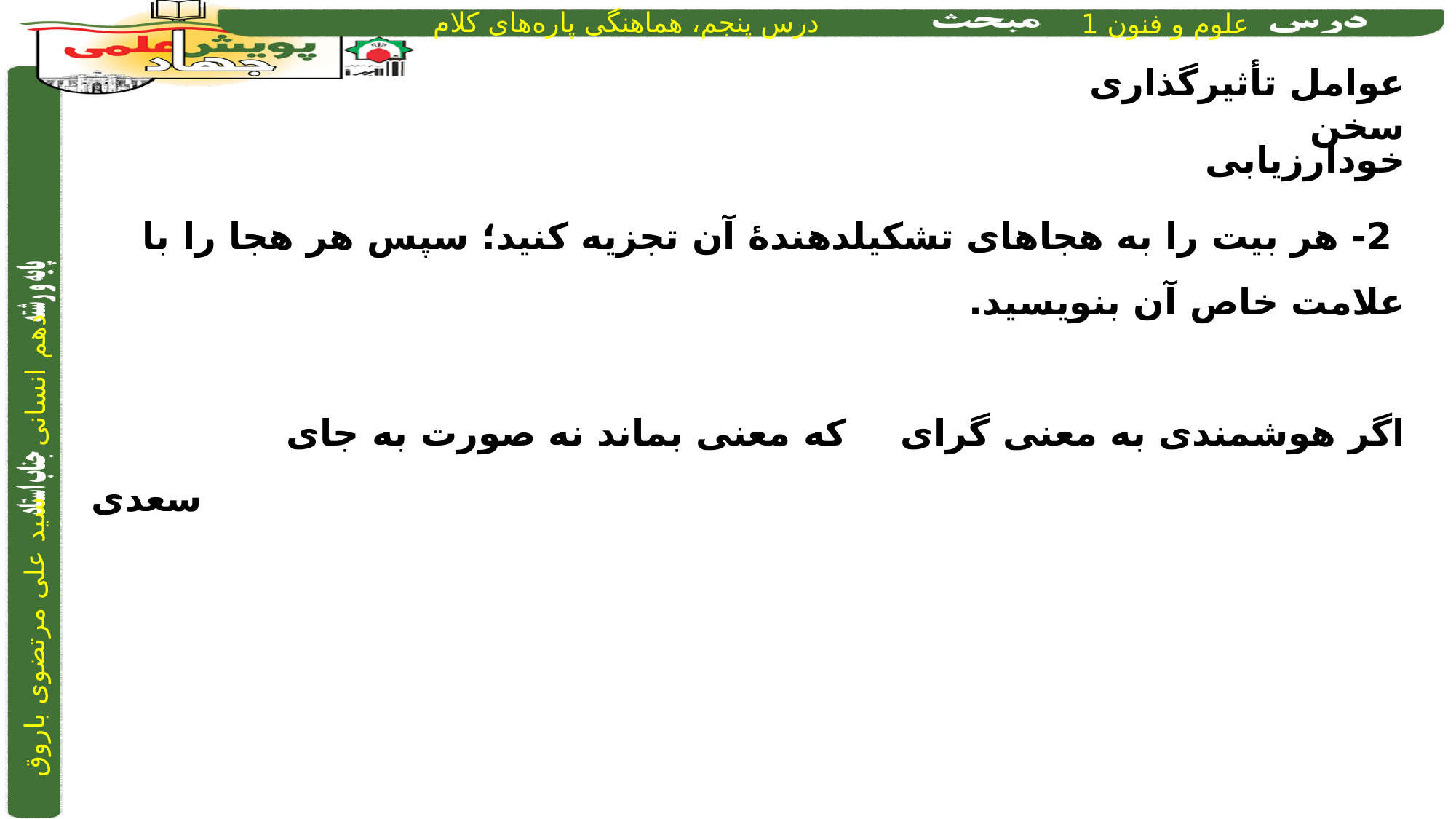

عوامل تأثیرگذاری سخن
خودارزیابی
 2- هر بیت را به هجاهای تشکیلدهندۀ آن تجزیه کنید؛ سپس هر هجا را با علامت خاص آن بنویسید.

اگر هوشمندی به معنی گرای		 که معنی بماند نه صورت به جای
 سعدی